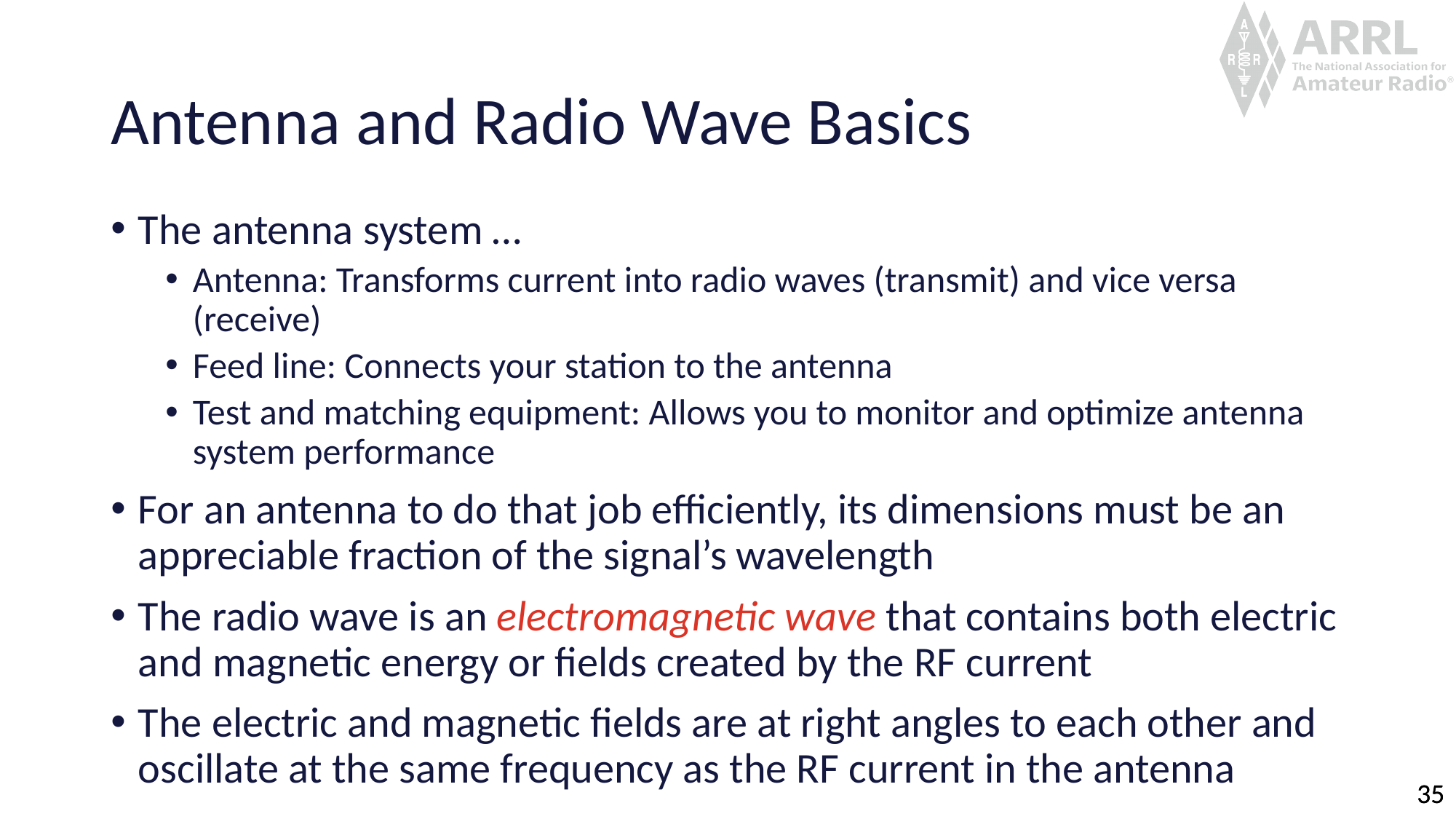

# Antenna and Radio Wave Basics
The antenna system …
Antenna: Transforms current into radio waves (transmit) and vice versa (receive)
Feed line: Connects your station to the antenna
Test and matching equipment: Allows you to monitor and optimize antenna system performance
For an antenna to do that job efficiently, its dimensions must be an appreciable fraction of the signal’s wavelength
The radio wave is an electromagnetic wave that contains both electric and magnetic energy or fields created by the RF current
The electric and magnetic fields are at right angles to each other and oscillate at the same frequency as the RF current in the antenna